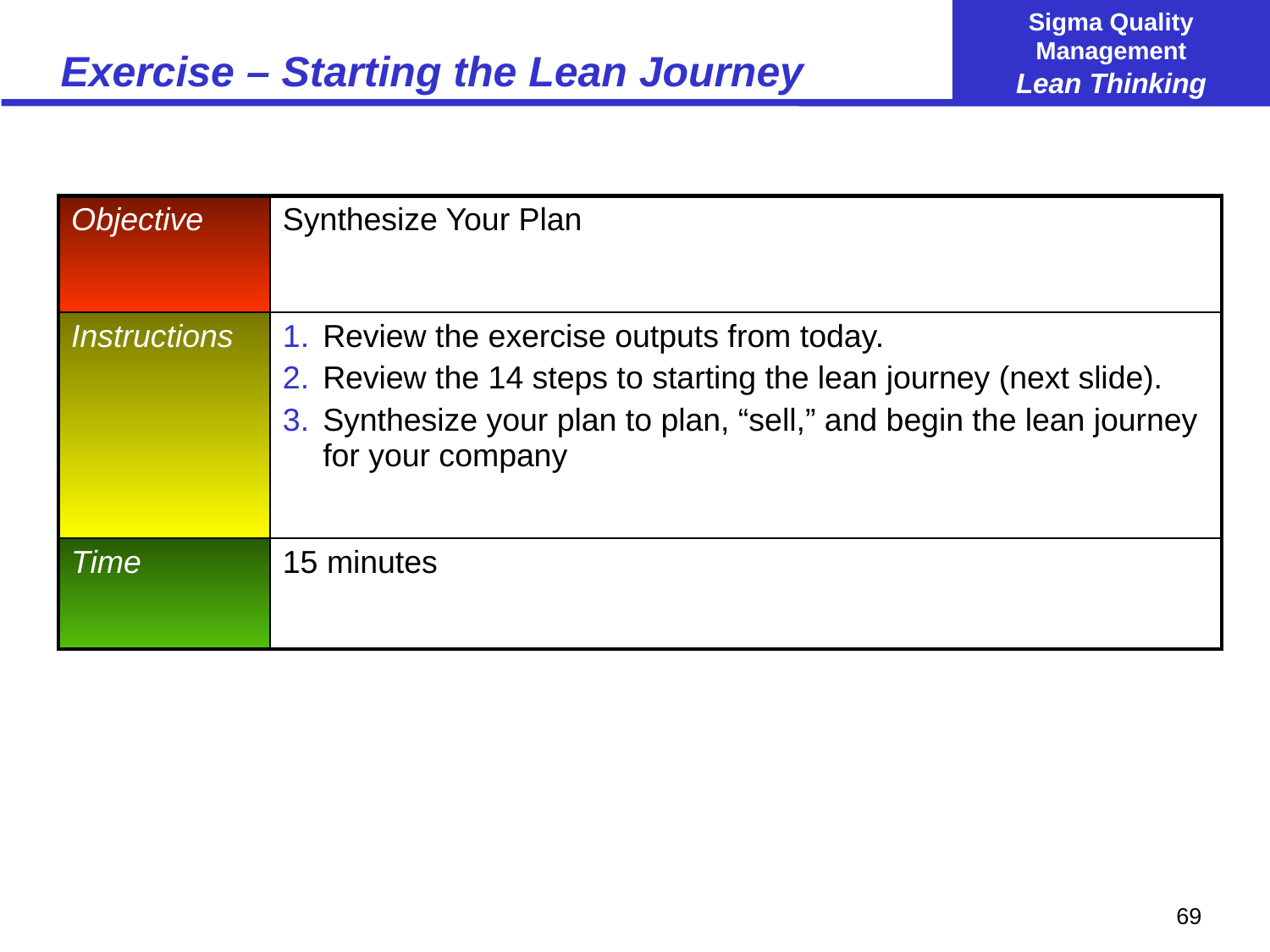

# Exercise – Starting the Lean Journey
| Objective | Synthesize Your Plan |
| --- | --- |
| Instructions | Review the exercise outputs from today. Review the 14 steps to starting the lean journey (next slide). Synthesize your plan to plan, “sell,” and begin the lean journey for your company |
| Time | 15 minutes |